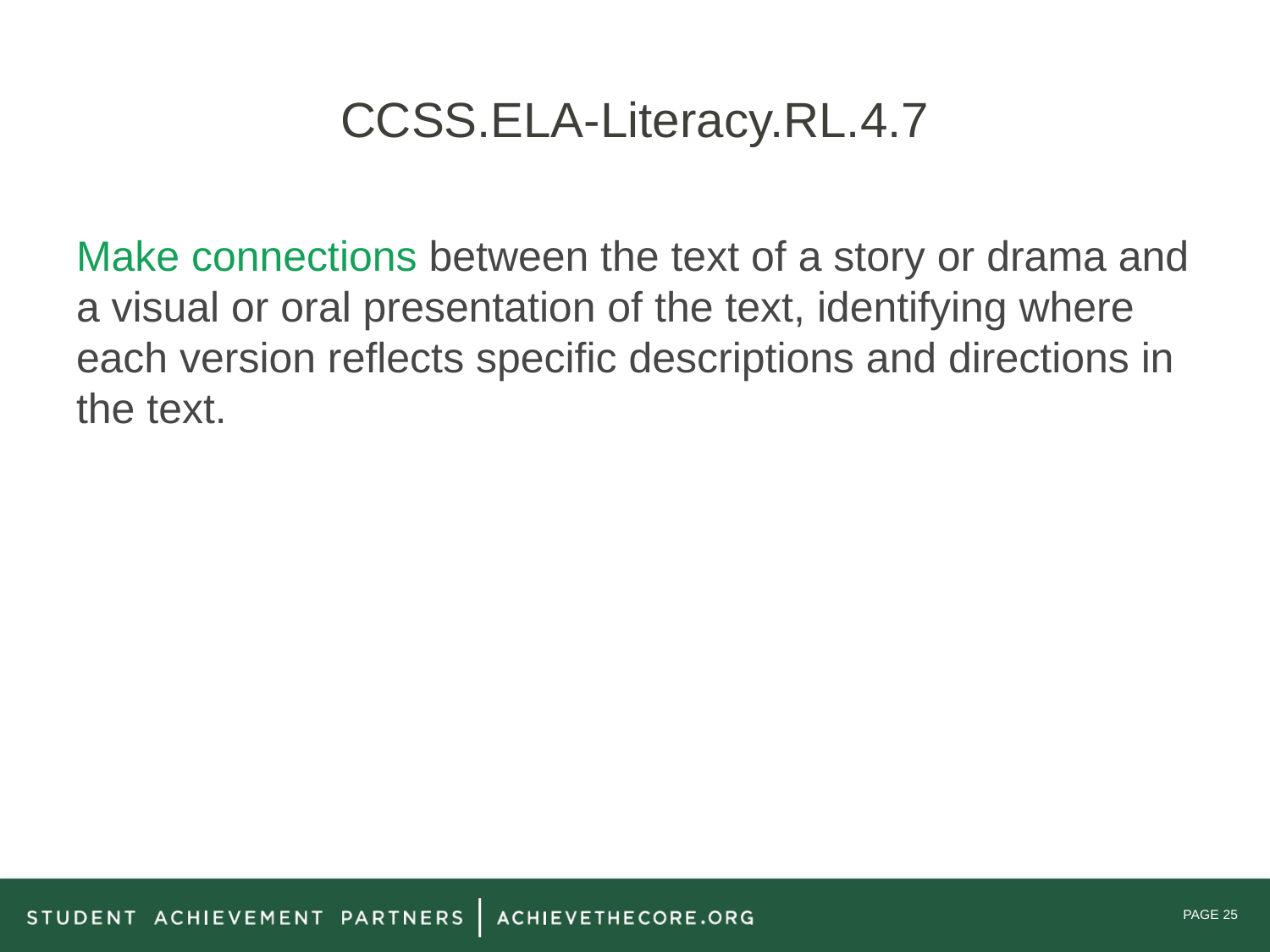

# CCSS.ELA-Literacy.RL.4.7
Make connections between the text of a story or drama and a visual or oral presentation of the text, identifying where each version reflects specific descriptions and directions in the text.